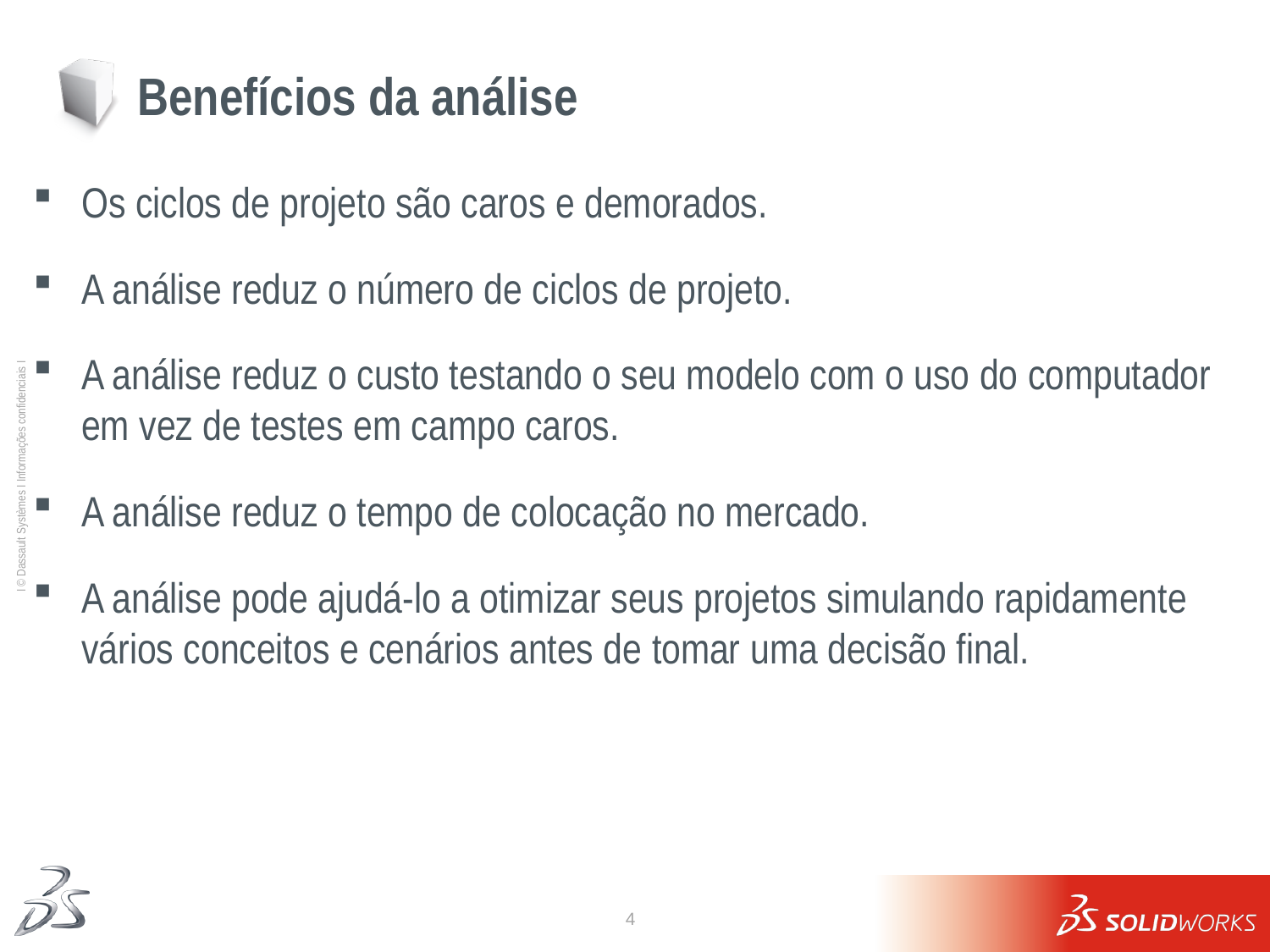

# Benefícios da análise
Os ciclos de projeto são caros e demorados.
A análise reduz o número de ciclos de projeto.
A análise reduz o custo testando o seu modelo com o uso do computador em vez de testes em campo caros.
A análise reduz o tempo de colocação no mercado.
A análise pode ajudá-lo a otimizar seus projetos simulando rapidamente vários conceitos e cenários antes de tomar uma decisão final.